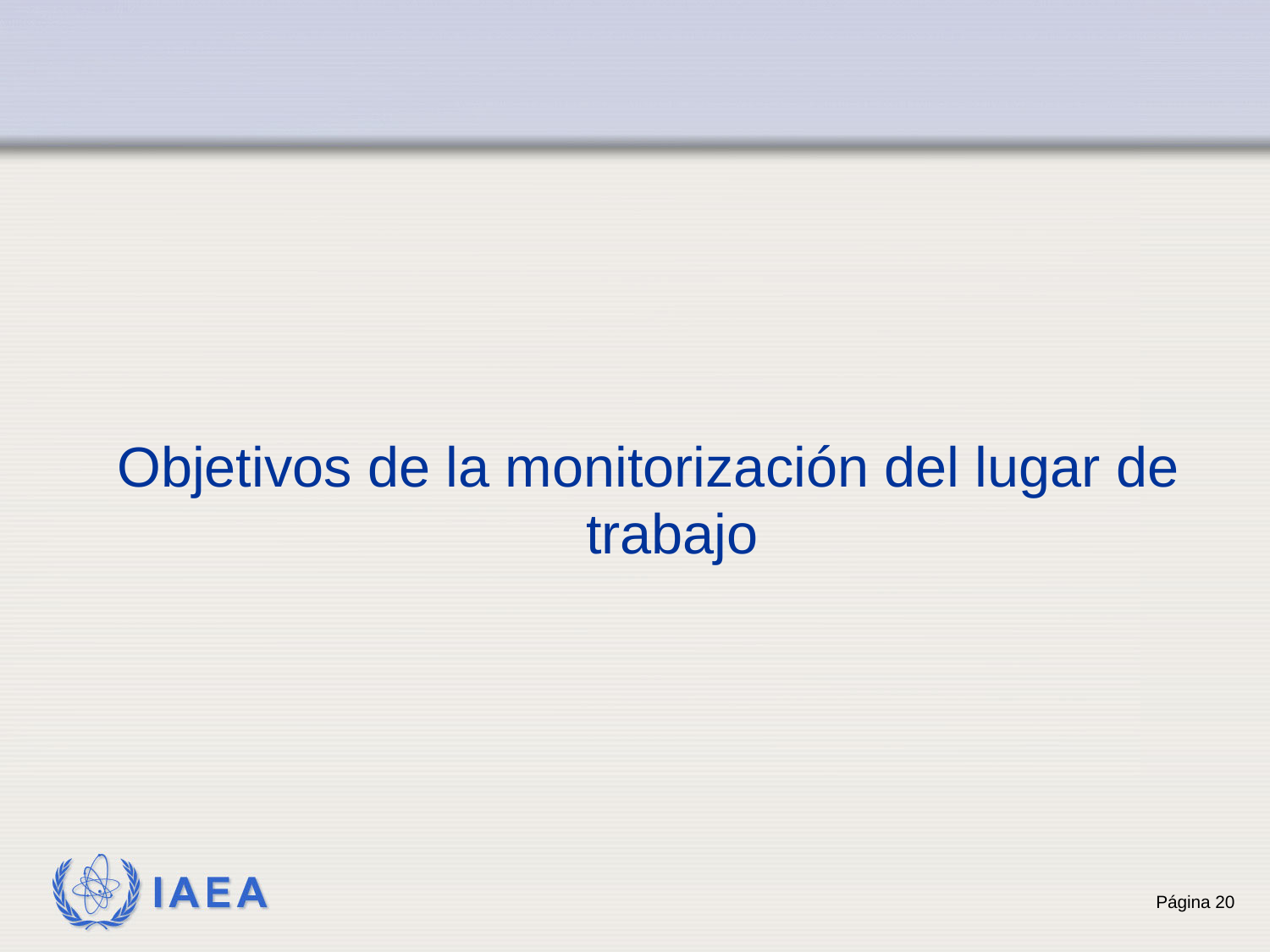

Objetivos de la monitorización del lugar de trabajo
20